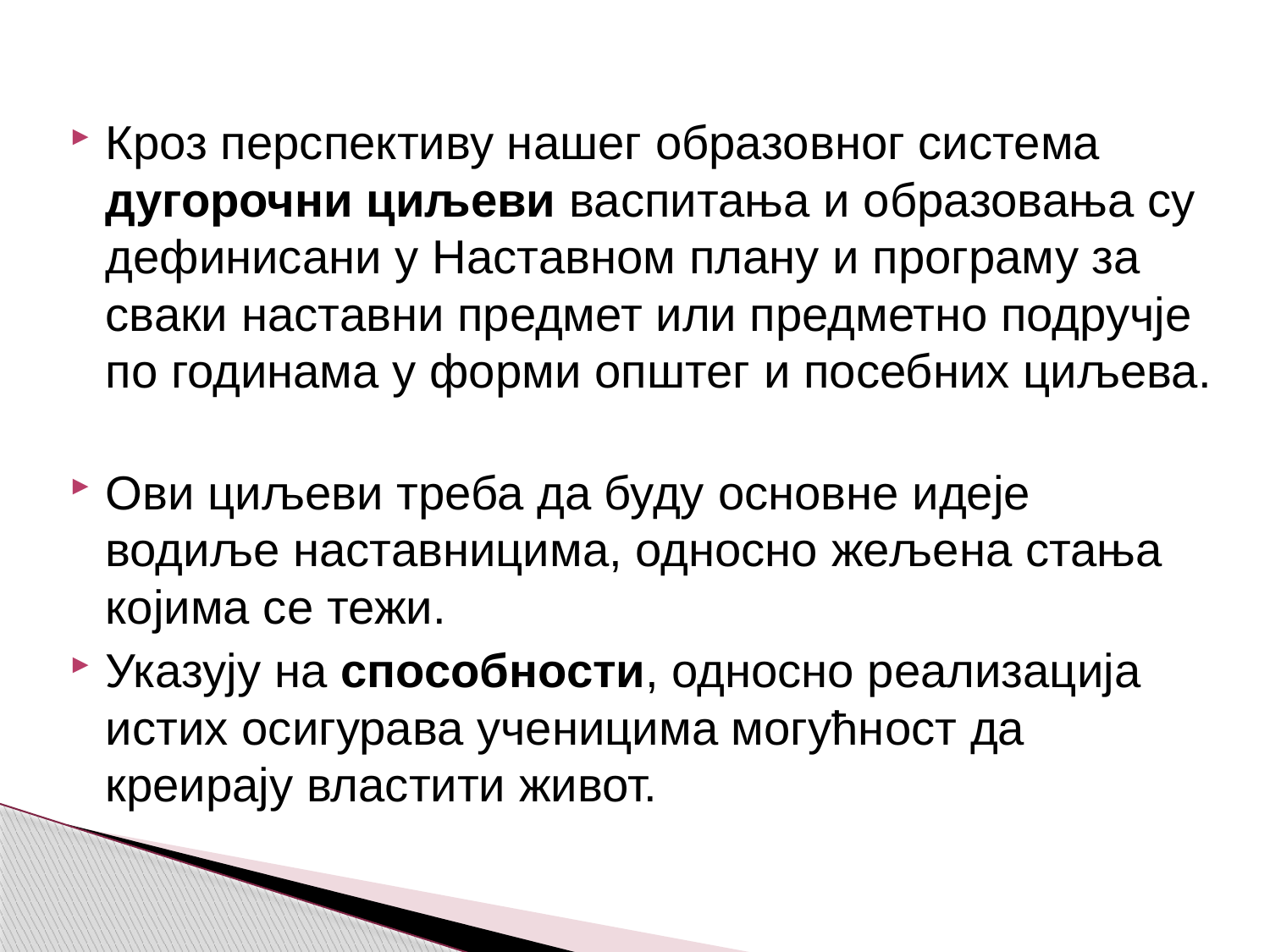

Кроз перспективу нашег образовног система дугорочни циљеви васпитања и образовања су дефинисани у Наставном плану и програму за сваки наставни предмет или предметно подручје по годинама у форми општег и посебних циљева.
Ови циљеви треба да буду основне идеје водиље наставницима, односно жељена стања којима се тежи.
Указују на способности, односно реализација истих осигурава ученицима могућност да креирају властити живот.